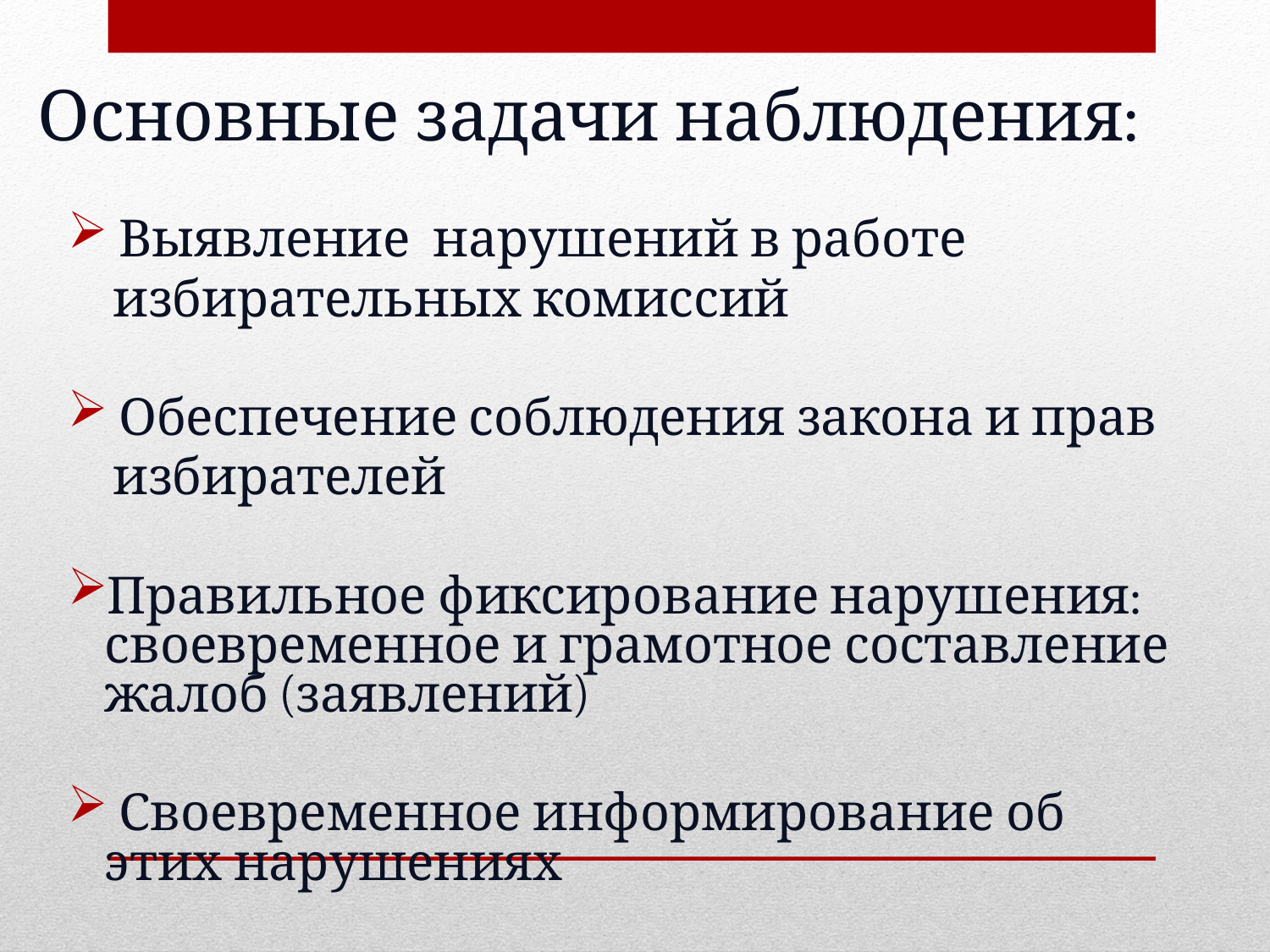

# Основные задачи наблюдения:
 Выявление  нарушений в работе
    избирательных комиссий

 Обеспечение соблюдения закона и прав
    избирателей

Правильное фиксирование нарушения: своевременное и грамотное составление жалоб (заявлений)

 Своевременное информирование об этих нарушениях